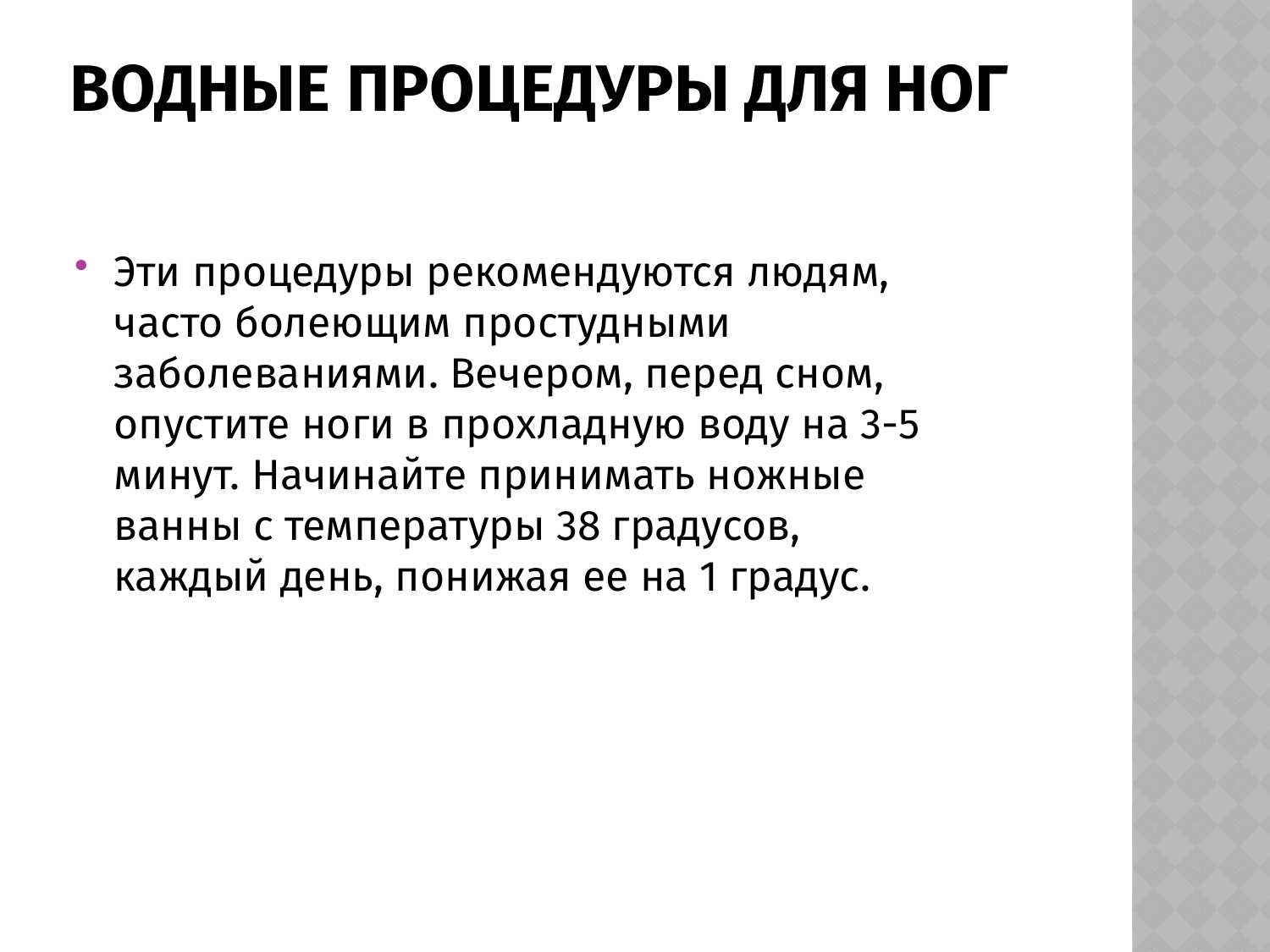

# Водные процедуры для ног
Эти процедуры рекомендуются людям, часто болеющим простудными заболеваниями. Вечером, перед сном, опустите ноги в прохладную воду на 3-5 минут. Начинайте принимать ножные ванны с температуры 38 градусов, каждый день, понижая ее на 1 градус.